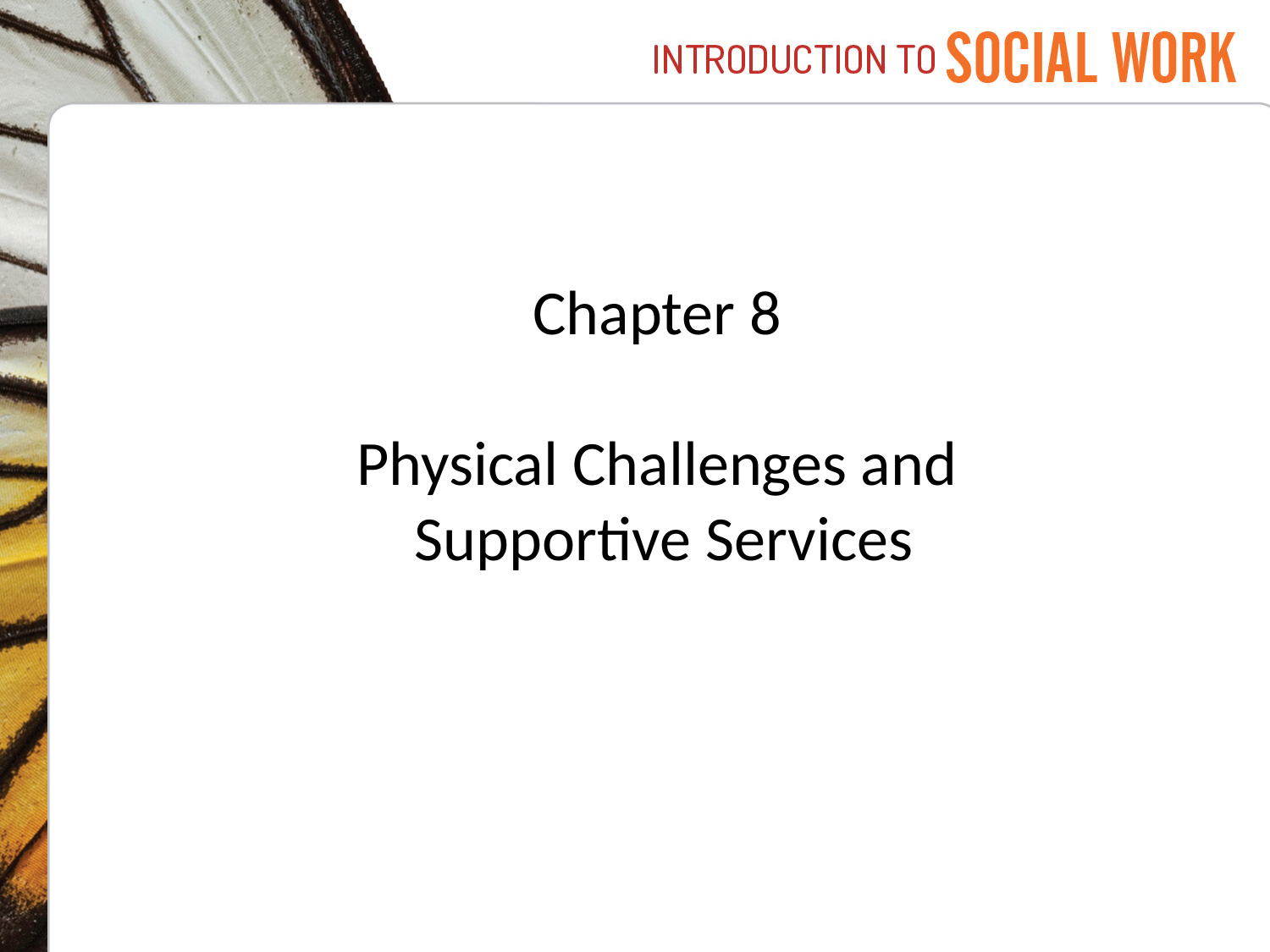

# Chapter 8 Physical Challenges and Supportive Services